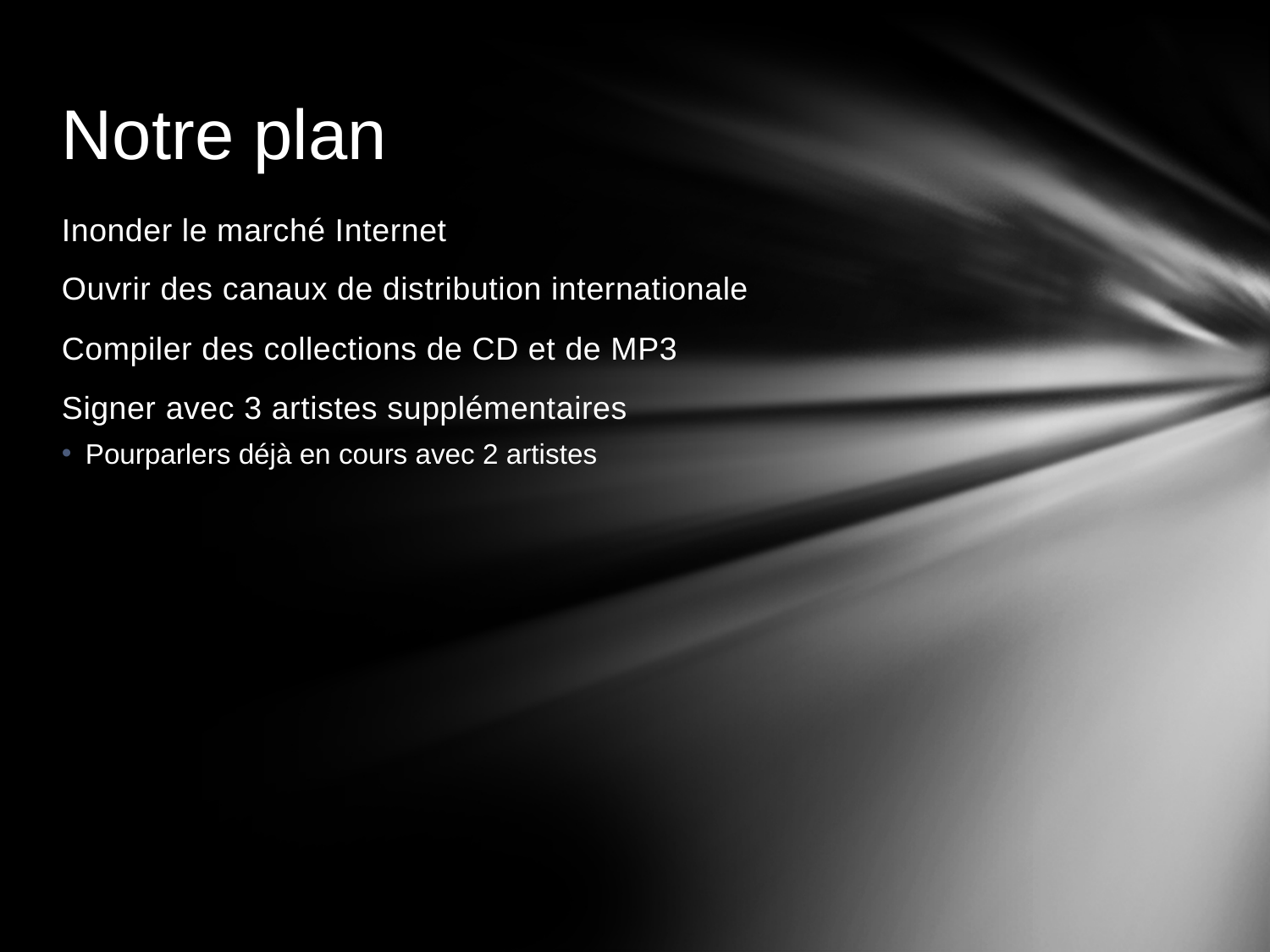

# Notre plan
Inonder le marché Internet
Ouvrir des canaux de distribution internationale
Compiler des collections de CD et de MP3
Signer avec 3 artistes supplémentaires
Pourparlers déjà en cours avec 2 artistes